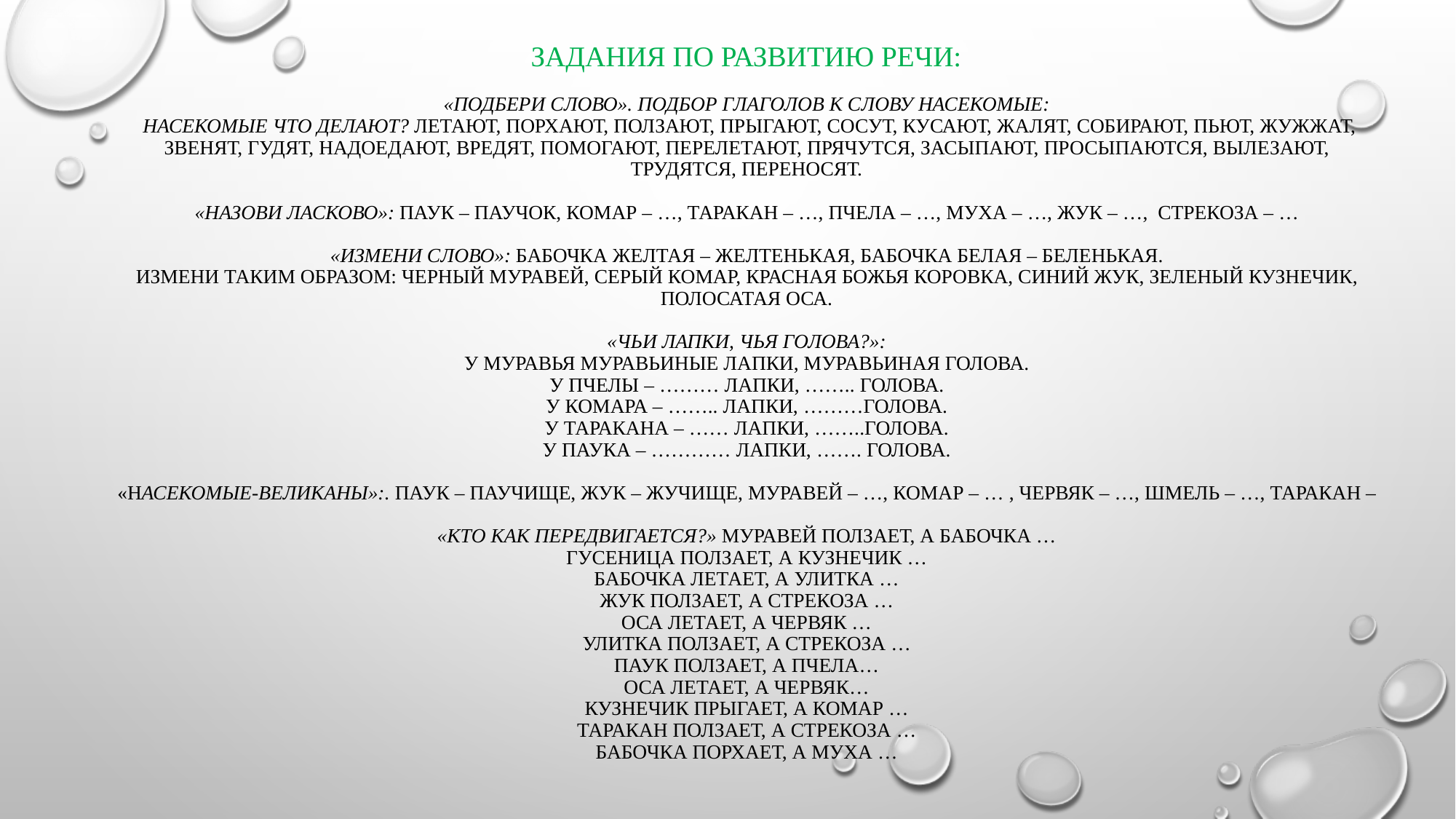

# Задания по развитию речи: «Подбери слово». Подбор глаголов к слову насекомые: Насекомые что делают? летают, порхают, ползают, прыгают, сосут, кусают, жалят, собирают, пьют, жужжат, звенят, гудят, надоедают, вредят, помогают, перелетают, прячутся, засыпают, просыпаются, вылеза­ют, трудятся, переносят. «Назови ласково»: паук – паучок, комар – …, таракан – …, пчела – …, муха – …, жук – …,  стрекоза – … «Измени слово»: бабочка желтая – желтенькая, бабочка белая – беленькая. Измени таким образом: черный муравей, серый комар, красная божья коровка, синий жук, зеленый кузнечик, полосатая оса. «Чьи лапки, чья голова?»: У муравья муравьиные лапки, муравьиная голова. У пчелы – ……… лапки, …….. голова. У комара – …….. лапки, ………голова. У таракана – …… лапки, ……..голова. У паука – ………… лапки, ……. голова. «Насекомые-великаны»:. Паук – паучище, жук – жучище, му­равей – …, комар – … , чер­вяк – …, шмель – …, таракан – «Кто как передвигается?» Муравей ползает, а бабочка … Гусеница ползает, а кузнечик … Бабочка летает, а улитка … Жук ползает, а стрекоза … Оса летает, а червяк … Улитка ползает, а стрекоза … Паук ползает, а пчела… Оса летает, а червяк… Кузнечик прыгает, а комар … Таракан ползает, а стрекоза … Бабочка порхает, а муха …